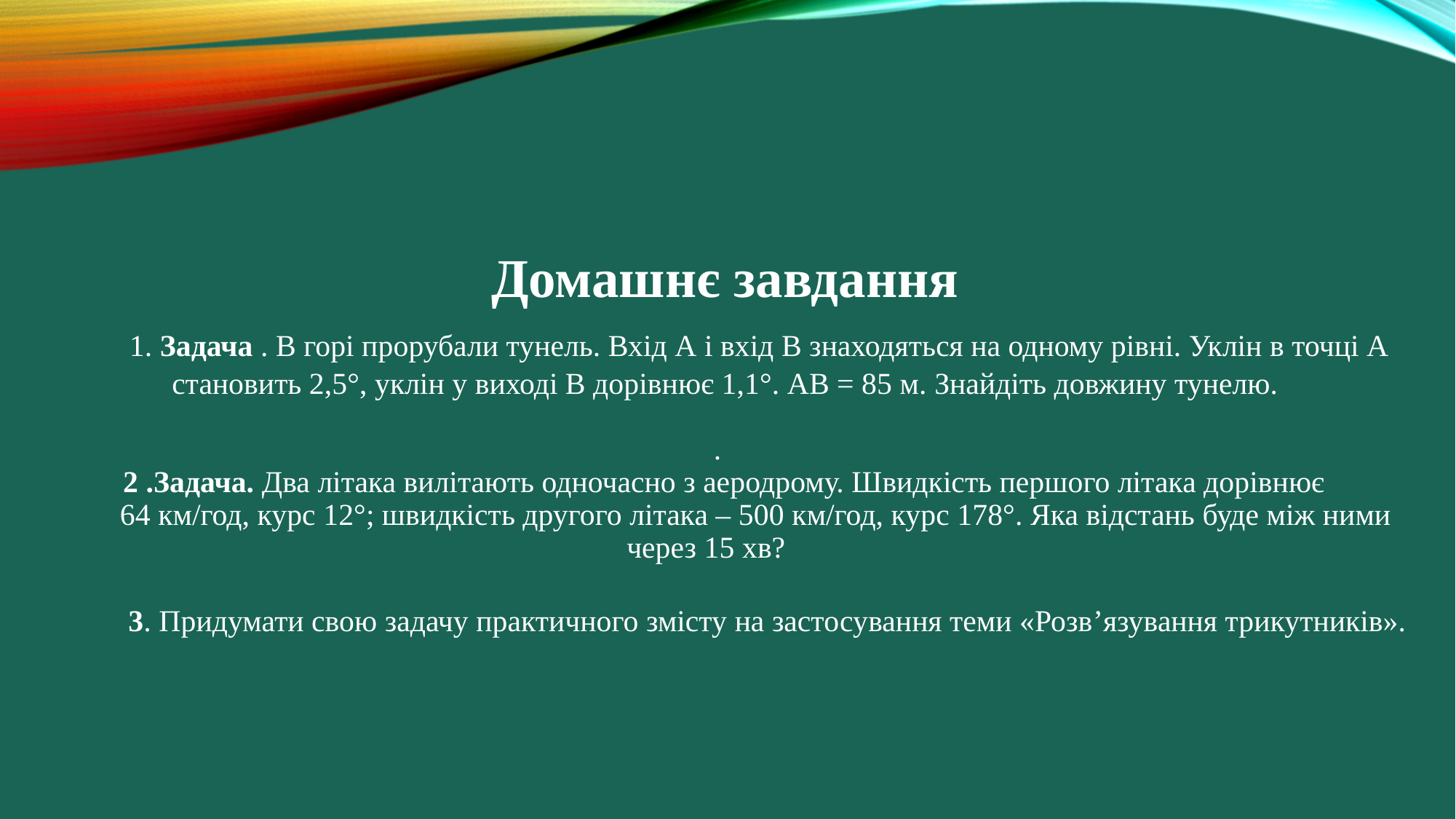

# Домашнє завдання 1. Задача . В горі прорубали тунель. Вхід А і вхід В знаходяться на одному рівні. Уклін в точці А становить 2,5°, уклін у виході В дорівнює 1,1°. АВ = 85 м. Знайдіть довжину тунелю. . 2 .Задача. Два літака вилітають одночасно з аеродрому. Швидкість першого літака дорівнює 64 км/год, курс 12°; швидкість другого літака – 500 км/год, курс 178°. Яка відстань буде між ними через 15 хв?
             3. Придумати свою задачу практичного змісту на застосування теми «Розв’язування трикутників».